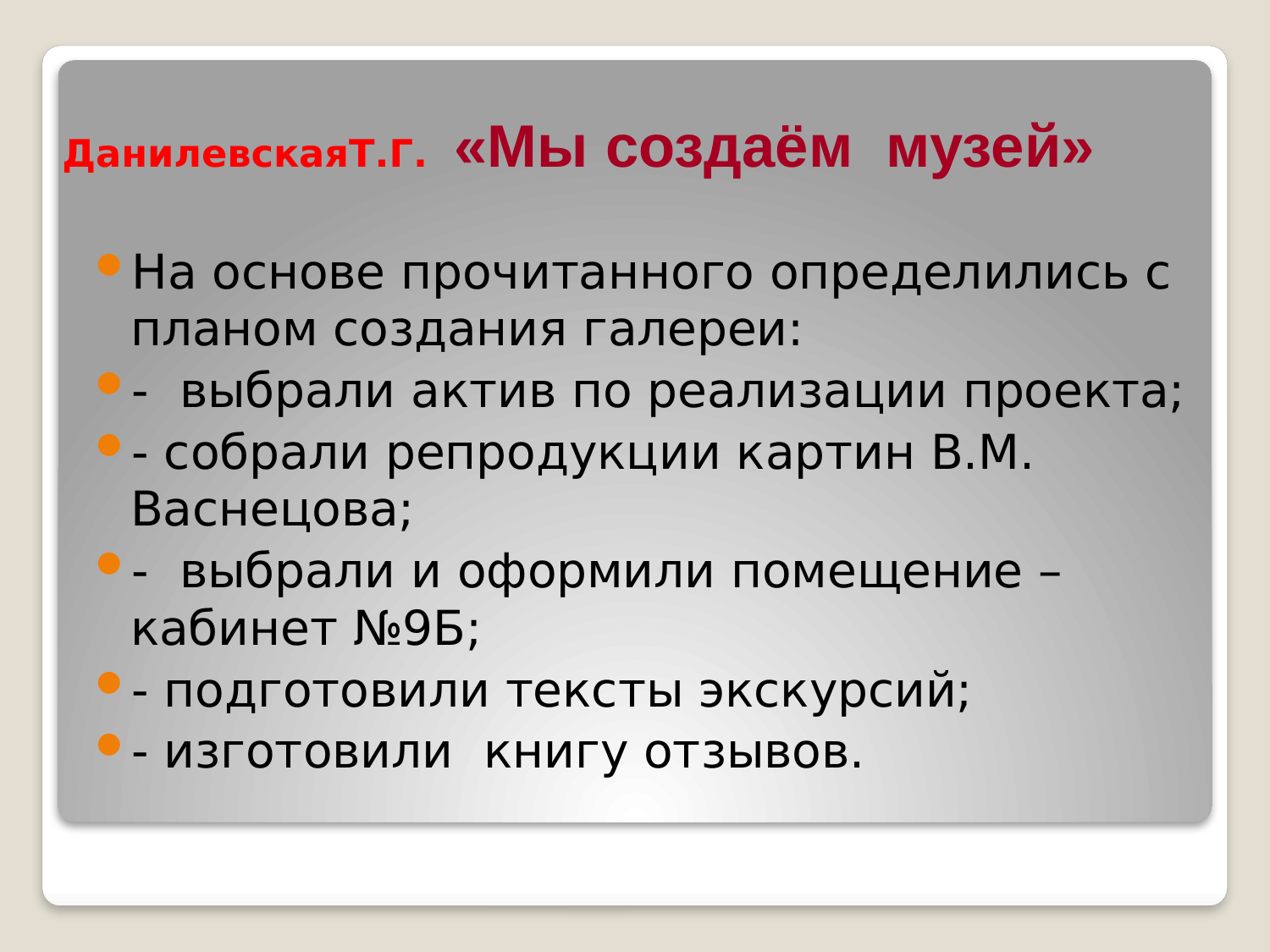

# ДанилевскаяТ.Г.  «Мы создаём  музей»
На основе прочитанного определились с планом создания галереи:
-  выбрали актив по реализации проекта;
- собрали репродукции картин В.М. Васнецова;
-  выбрали и оформили помещение – кабинет №9Б;
- подготовили тексты экскурсий;
- изготовили  книгу отзывов.